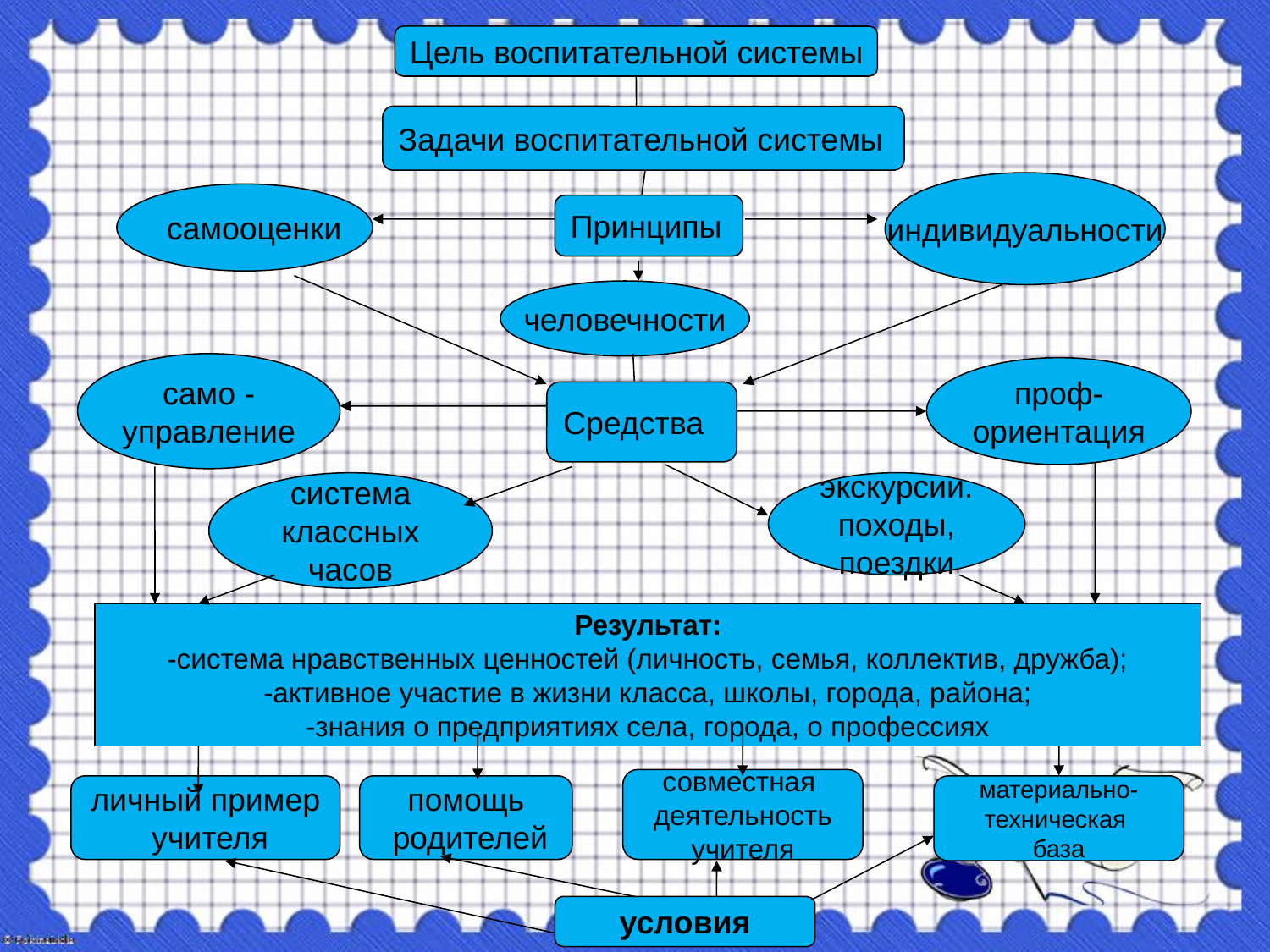

Цель воспитательной системы

Задачи воспитательной системы

индивидуальности
самооценки
Принципы

человечности

само -
управление

проф-
ориентация
Средства

система
 классных
часов
экскурсии.
походы,
поездки

Результат:
-система нравственных ценностей (личность, семья, коллектив, дружба);
-активное участие в жизни класса, школы, города, района;
-знания о предприятиях села, города, о профессиях

совместная
деятельность
учителя
личный пример
 учителя
помощь
 родителей
материально-
техническая
база

условия